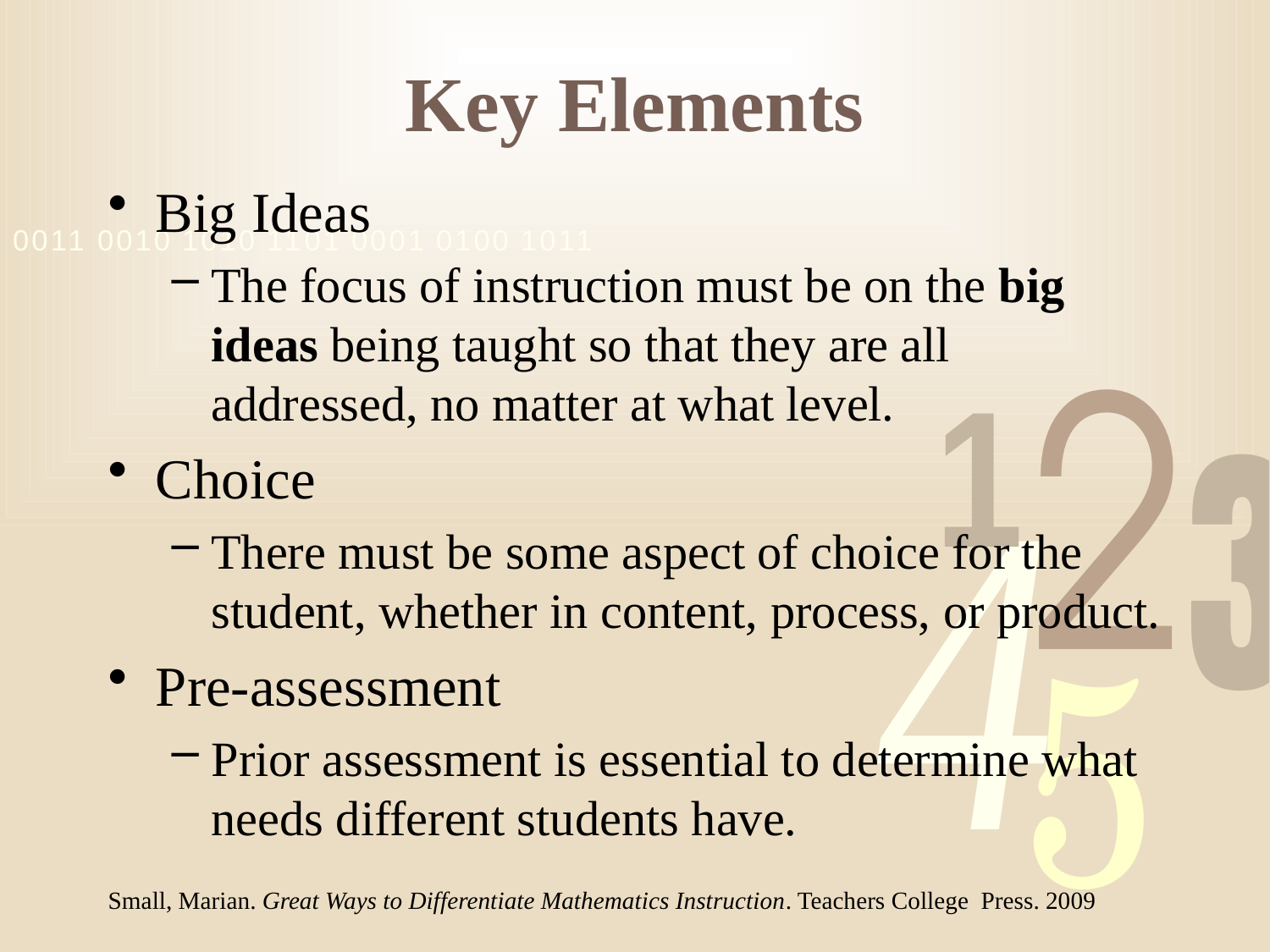

# Key Elements
Big Ideas
The focus of instruction must be on the big ideas being taught so that they are all addressed, no matter at what level.
Choice
There must be some aspect of choice for the student, whether in content, process, or product.
Pre-assessment
Prior assessment is essential to determine what needs different students have.

Small, Marian. Great Ways to Differentiate Mathematics Instruction. Teachers College  Press. 2009